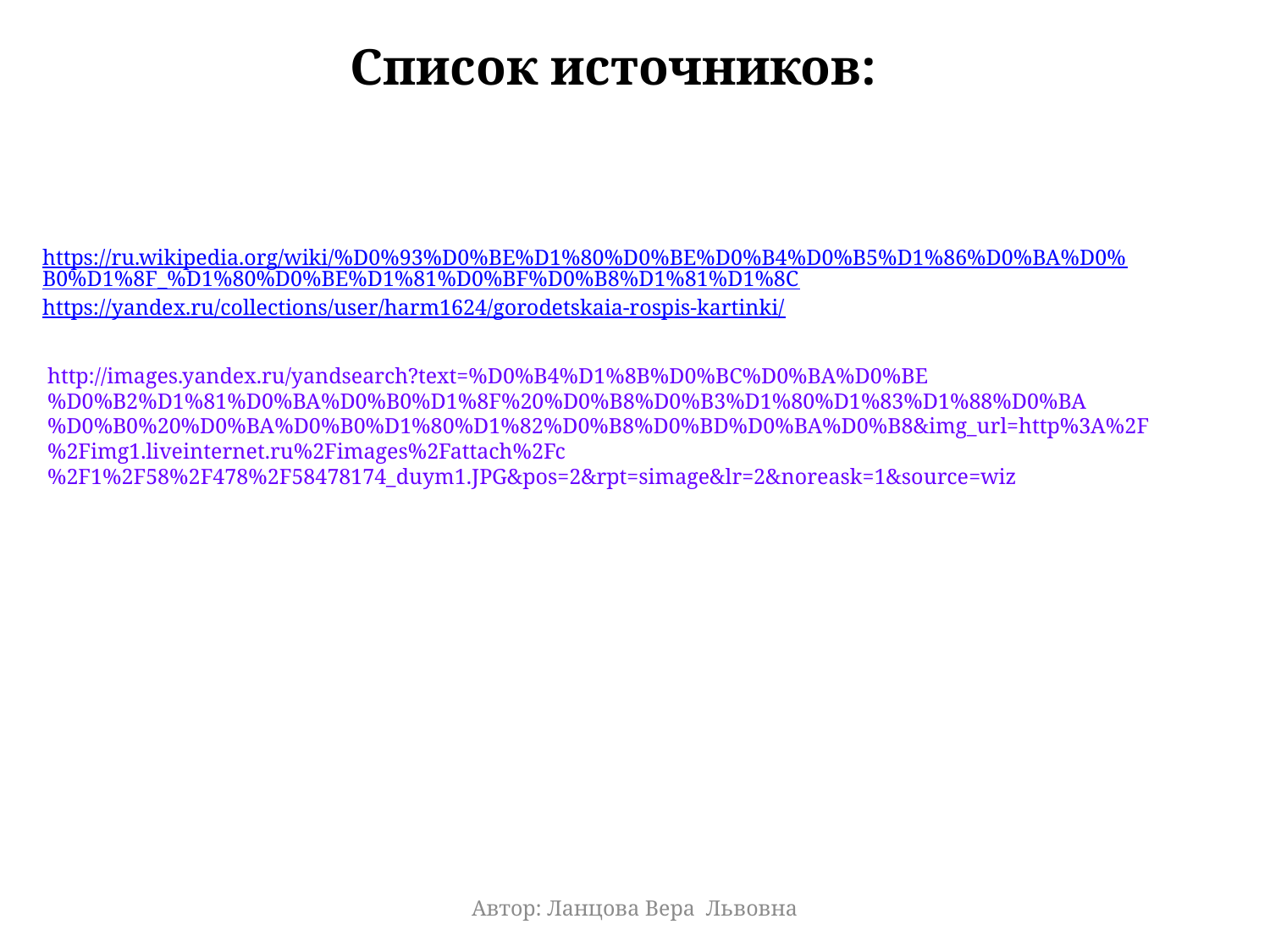

Список источников:

https://ru.wikipedia.org/wiki/%D0%93%D0%BE%D1%80%D0%BE%D0%B4%D0%B5%D1%86%D0%BA%D0%B0%D1%8F_%D1%80%D0%BE%D1%81%D0%BF%D0%B8%D1%81%D1%8C
https://yandex.ru/collections/user/harm1624/gorodetskaia-rospis-kartinki/

http://images.yandex.ru/yandsearch?text=%D0%B4%D1%8B%D0%BC%D0%BA%D0%BE%D0%B2%D1%81%D0%BA%D0%B0%D1%8F%20%D0%B8%D0%B3%D1%80%D1%83%D1%88%D0%BA%D0%B0%20%D0%BA%D0%B0%D1%80%D1%82%D0%B8%D0%BD%D0%BA%D0%B8&img_url=http%3A%2F%2Fimg1.liveinternet.ru%2Fimages%2Fattach%2Fc%2F1%2F58%2F478%2F58478174_duym1.JPG&pos=2&rpt=simage&lr=2&noreask=1&source=wiz
Автор: Ланцова Вера  Львовна